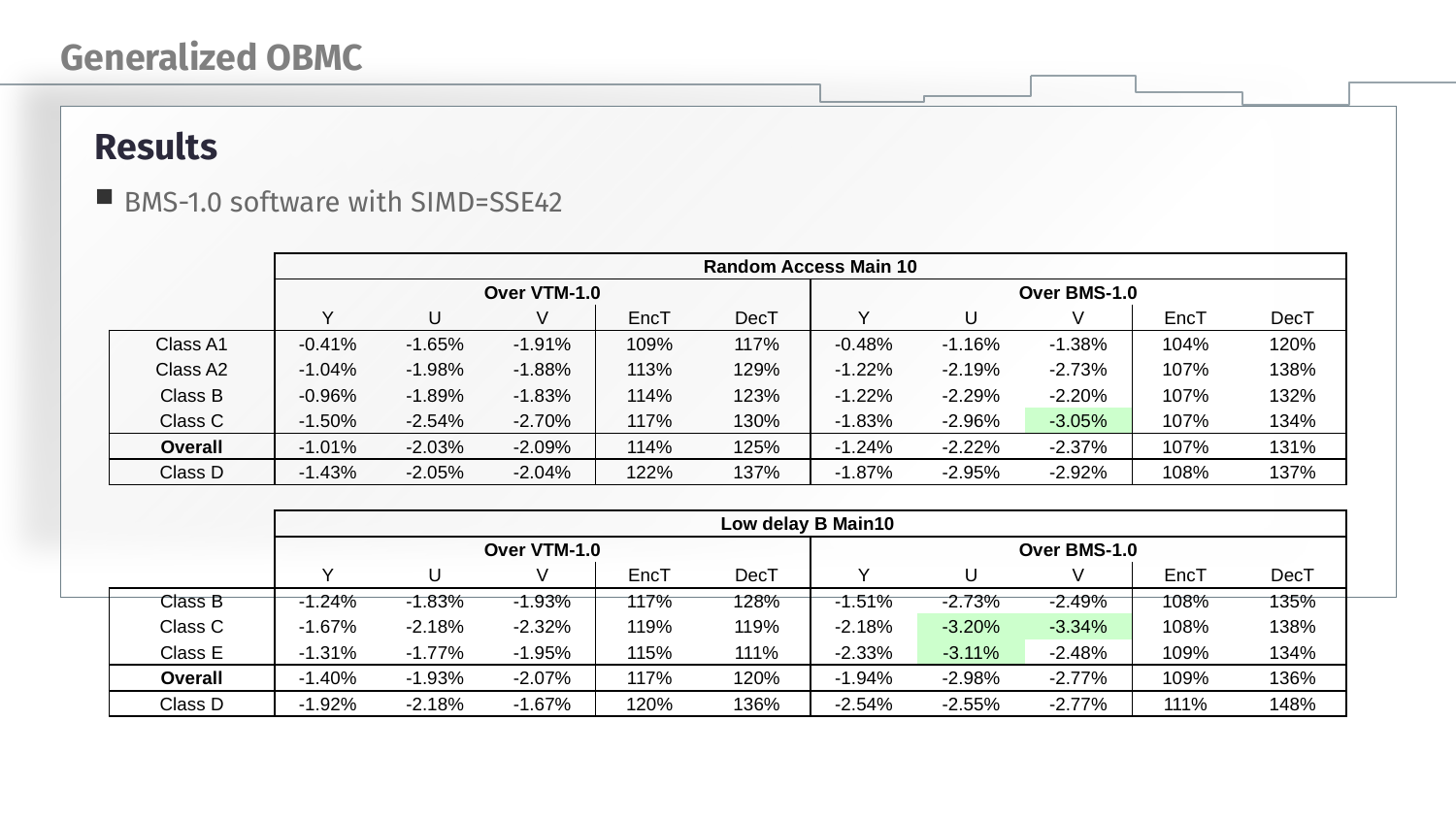

# Generalized OBMC
Results
BMS-1.0 software with SIMD=SSE42
|  | Random Access Main 10 |  |  |  |  |  |  |  |  |  |
| --- | --- | --- | --- | --- | --- | --- | --- | --- | --- | --- |
|  | Over VTM-1.0 |  |  |  |  | Over BMS-1.0 |  |  |  |  |
|  | Y | U | V | EncT | DecT | Y | U | V | EncT | DecT |
| Class A1 | -0.41% | -1.65% | -1.91% | 109% | 117% | -0.48% | -1.16% | -1.38% | 104% | 120% |
| Class A2 | -1.04% | -1.98% | -1.88% | 113% | 129% | -1.22% | -2.19% | -2.73% | 107% | 138% |
| Class B | -0.96% | -1.89% | -1.83% | 114% | 123% | -1.22% | -2.29% | -2.20% | 107% | 132% |
| Class C | -1.50% | -2.54% | -2.70% | 117% | 130% | -1.83% | -2.96% | -3.05% | 107% | 134% |
| Overall | -1.01% | -2.03% | -2.09% | 114% | 125% | -1.24% | -2.22% | -2.37% | 107% | 131% |
| Class D | -1.43% | -2.05% | -2.04% | 122% | 137% | -1.87% | -2.95% | -2.92% | 108% | 137% |
|  |  |  |  |  |  |  |  |  |  |  |
|  | Low delay B Main10 |  |  |  |  |  |  |  |  |  |
|  | Over VTM-1.0 |  |  |  |  | Over BMS-1.0 |  |  |  |  |
|  | Y | U | V | EncT | DecT | Y | U | V | EncT | DecT |
| Class B | -1.24% | -1.83% | -1.93% | 117% | 128% | -1.51% | -2.73% | -2.49% | 108% | 135% |
| Class C | -1.67% | -2.18% | -2.32% | 119% | 119% | -2.18% | -3.20% | -3.34% | 108% | 138% |
| Class E | -1.31% | -1.77% | -1.95% | 115% | 111% | -2.33% | -3.11% | -2.48% | 109% | 134% |
| Overall | -1.40% | -1.93% | -2.07% | 117% | 120% | -1.94% | -2.98% | -2.77% | 109% | 136% |
| Class D | -1.92% | -2.18% | -1.67% | 120% | 136% | -2.54% | -2.55% | -2.77% | 111% | 148% |